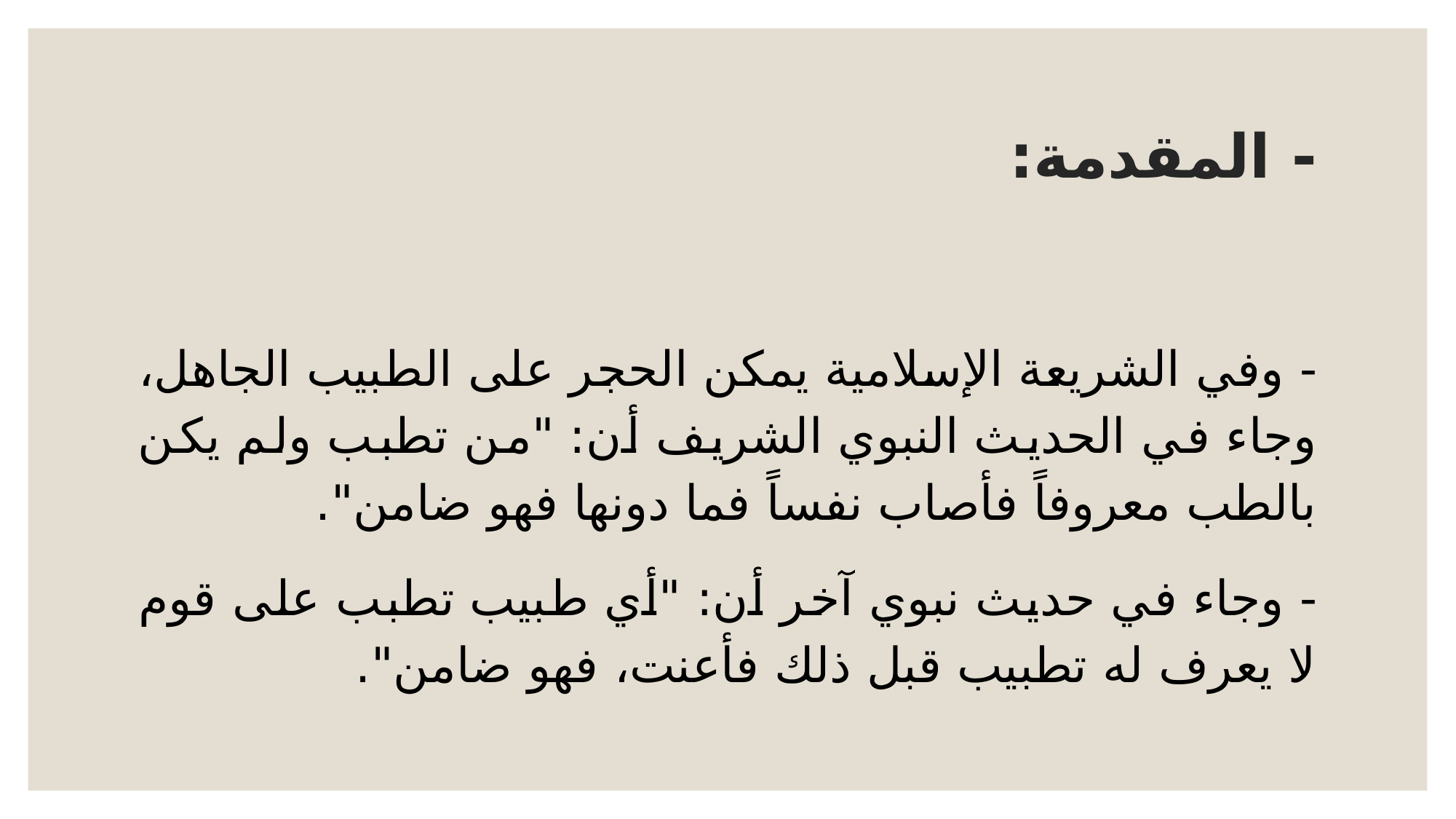

# - المقدمة:

- وفي الشريعة الإسلامية يمكن الحجر على الطبيب الجاهل، وجاء في الحديث النبوي الشريف أن: "من تطبب ولم يكن بالطب معروفاً فأصاب نفساً فما دونها فهو ضامن".
- وجاء في حديث نبوي آخر أن: "أي طبيب تطبب على قوم لا يعرف له تطبيب قبل ذلك فأعنت، فهو ضامن".